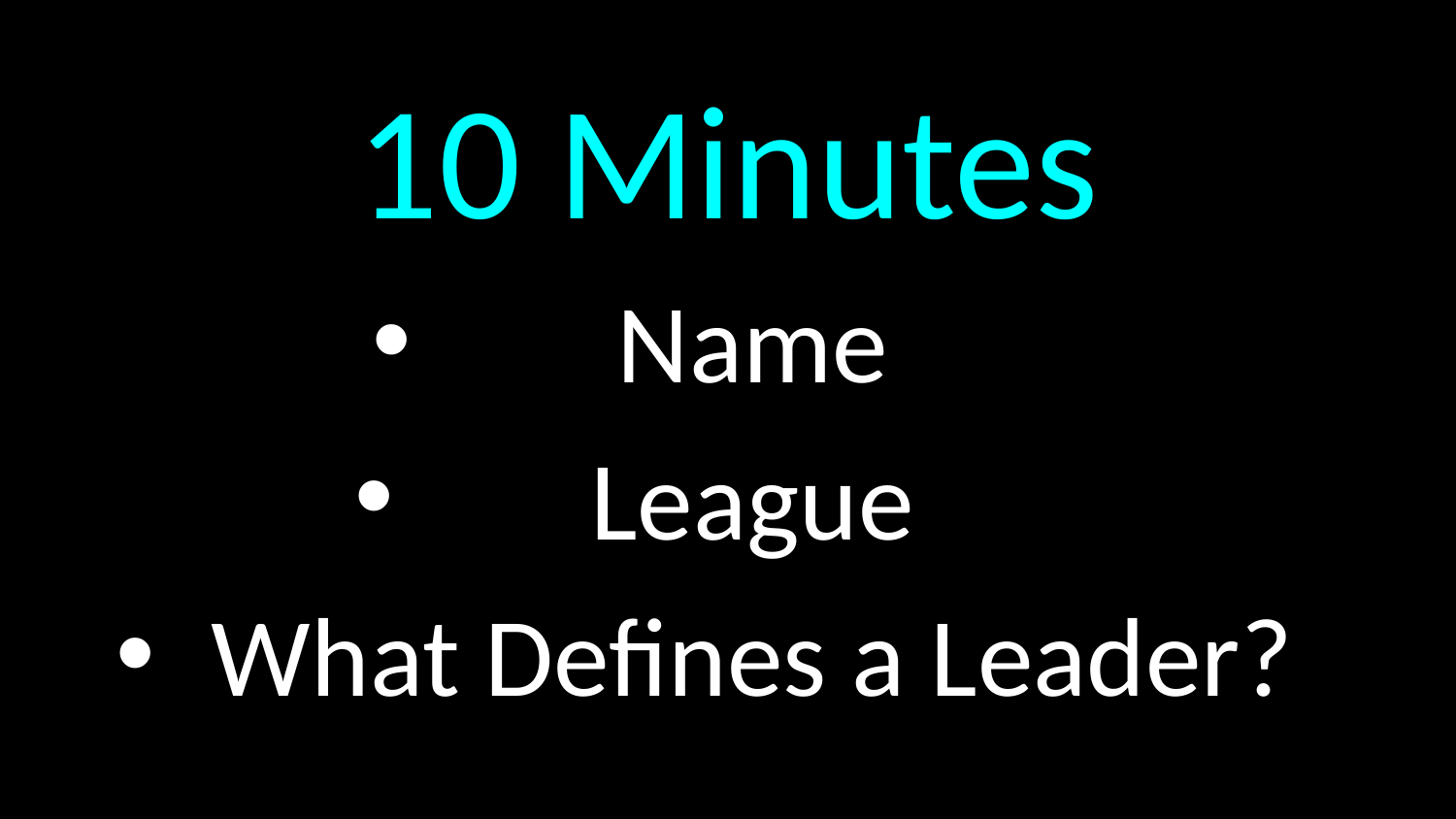

# 10 Minutes
Name
League
What Defines a Leader?